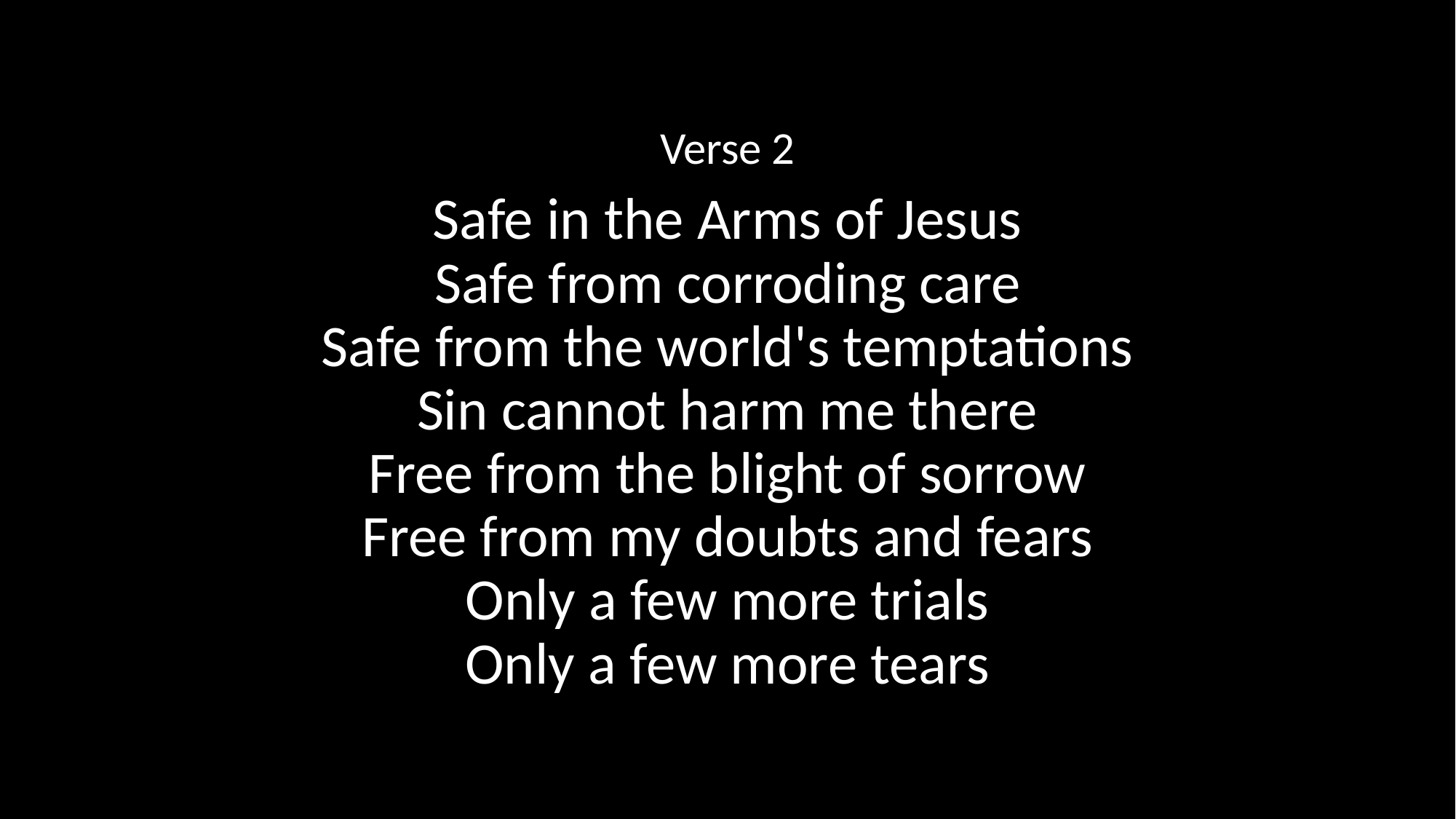

Verse 2
Safe in the Arms of Jesus
Safe from corroding care
Safe from the world's temptations
Sin cannot harm me there
Free from the blight of sorrow
Free from my doubts and fears
Only a few more trials
Only a few more tears